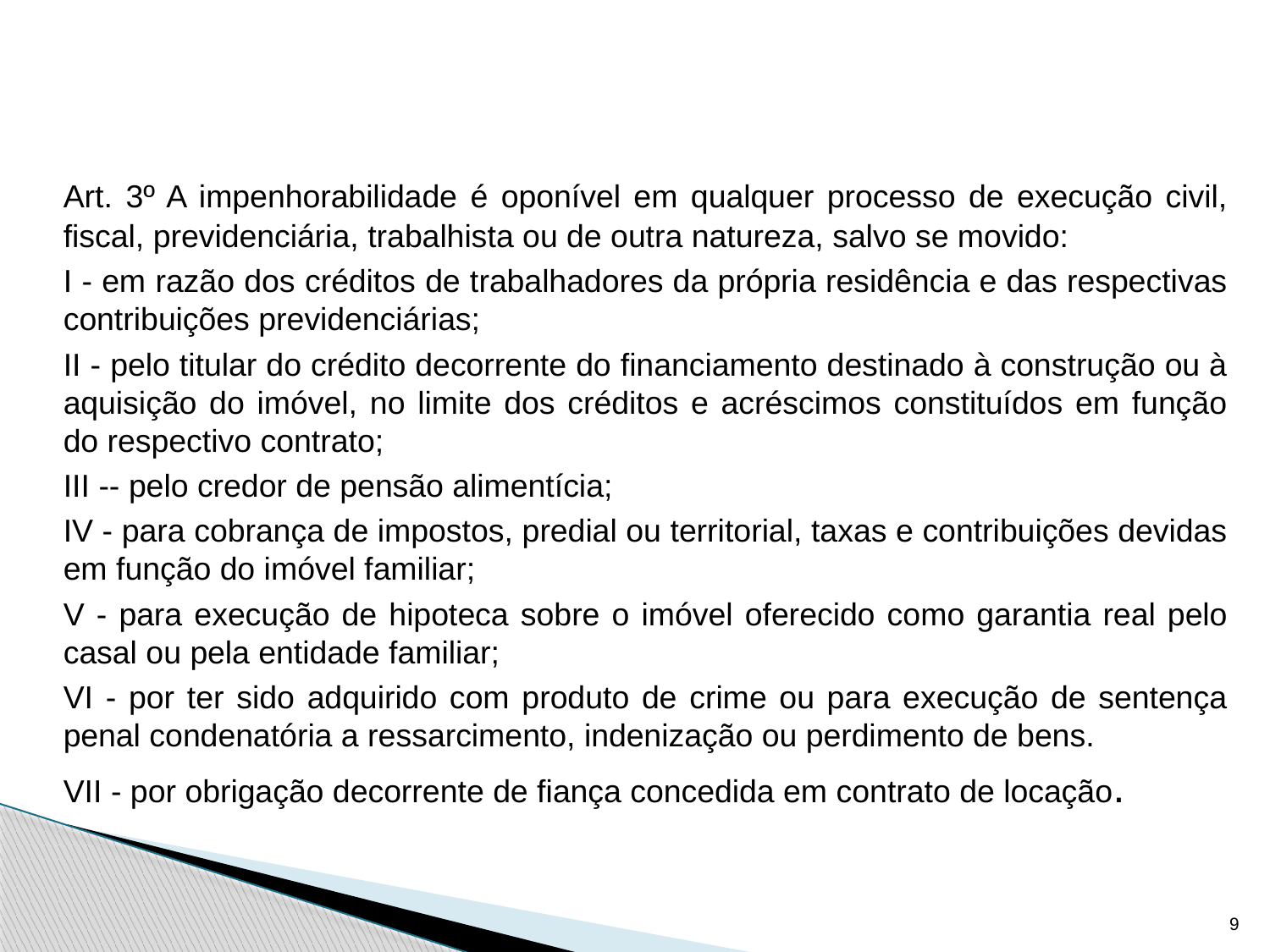

Art. 3º A impenhorabilidade é oponível em qualquer processo de execução civil, fiscal, previdenciária, trabalhista ou de outra natureza, salvo se movido:
	I - em razão dos créditos de trabalhadores da própria residência e das respectivas contribuições previdenciárias;
	II - pelo titular do crédito decorrente do financiamento destinado à construção ou à aquisição do imóvel, no limite dos créditos e acréscimos constituídos em função do respectivo contrato;
	III -- pelo credor de pensão alimentícia;
	IV - para cobrança de impostos, predial ou territorial, taxas e contribuições devidas em função do imóvel familiar;
	V - para execução de hipoteca sobre o imóvel oferecido como garantia real pelo casal ou pela entidade familiar;
	VI - por ter sido adquirido com produto de crime ou para execução de sentença penal condenatória a ressarcimento, indenização ou perdimento de bens.
	VII - por obrigação decorrente de fiança concedida em contrato de locação.

9